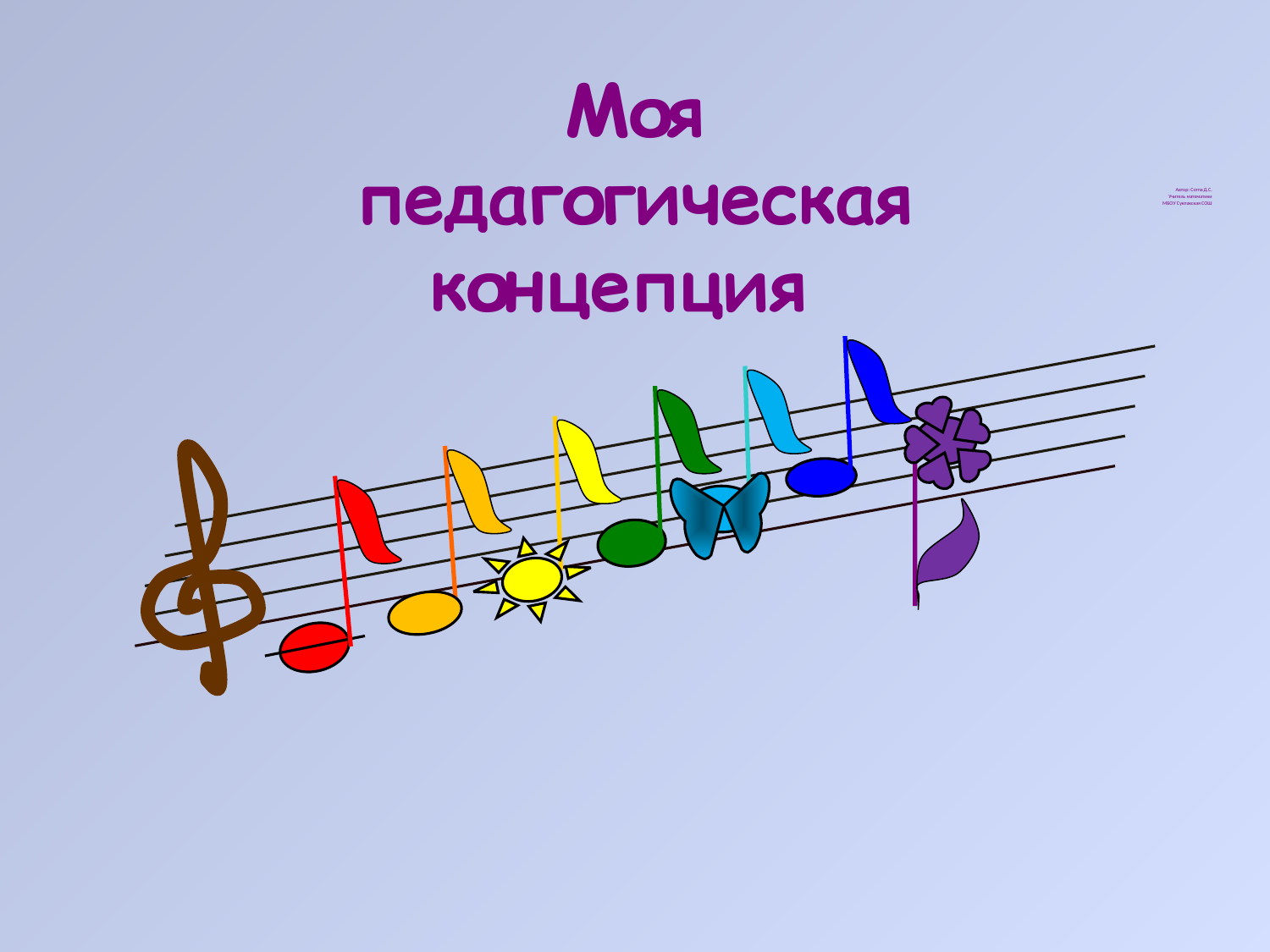

# Моя педагогическая концепция

Автор: Сотпа Д.С.
Учитель математики
МБОУ Сукпакская СОШ